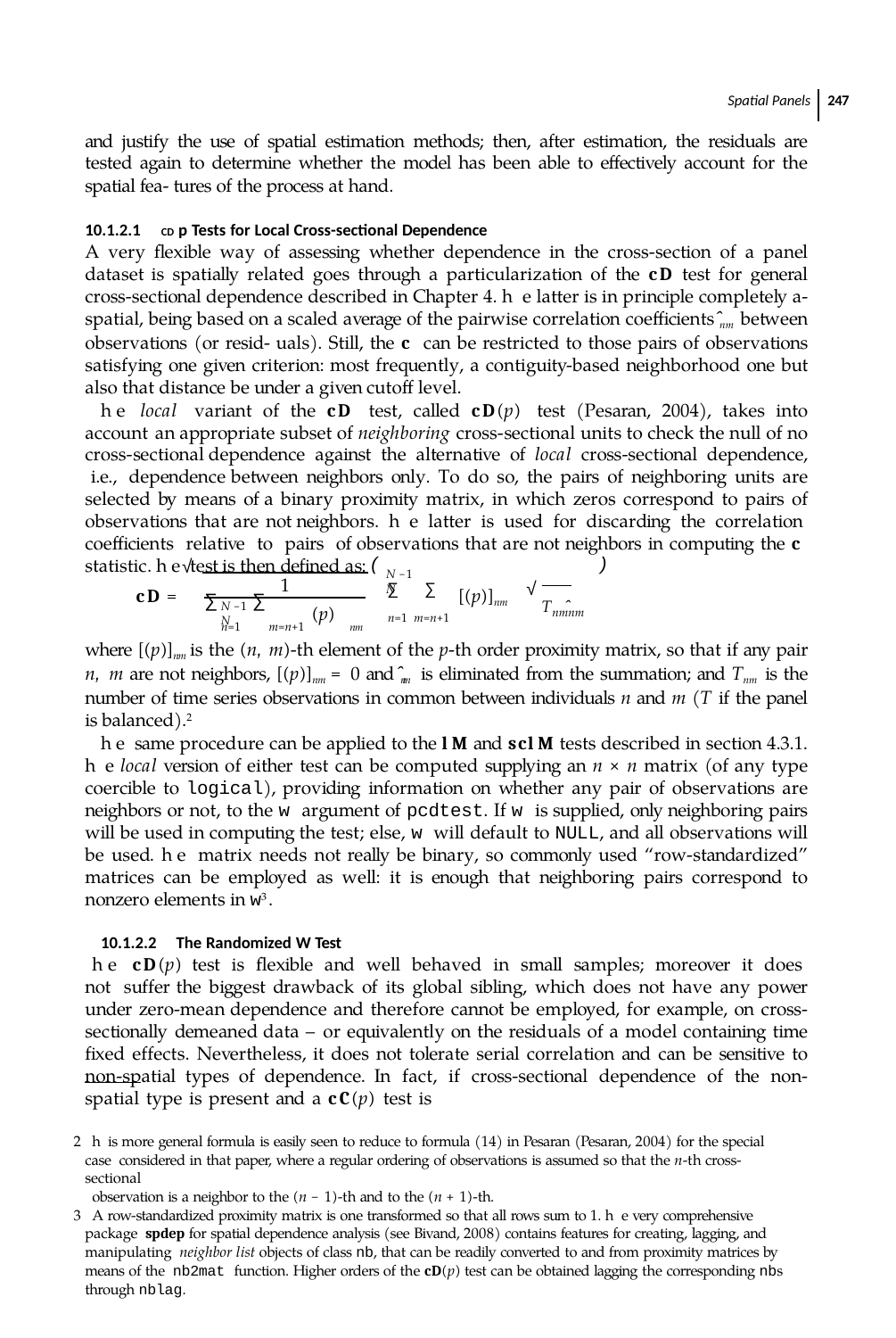

Spatial Panels  247

and justify the use of spatial estimation methods; then, after estimation, the residuals are tested again to determine whether the model has been able to effectively account for the spatial fea- tures of the process at hand.

10.1.2.1  CD p Tests for Local Cross-sectional Dependence
A very flexible way of assessing whether dependence in the cross-section of a panel dataset is spatially related goes through a particularization of the cd test for general cross-sectional dependence described in Chapter 4. he latter is in principle completely a-spatial, being based on a scaled average of the pairwise correlation coeﬃcients ̂nm  between observations (or resid- uals). Still, the cd can be restricted to those pairs of observations satisfying one given criterion: most frequently, a contiguity-based neighborhood one but also that distance be under a given cutoff level.
he local  variant of the cd  test, called cd(p)  test (Pesaran, 2004), takes into account an appropriate subset of neighboring cross-sectional units to check the null of no cross-sectional dependence  against  the  alternative  of  local  cross-sectional  dependence,  i.e.,  dependence between neighbors only. To do so, the pairs of neighboring units are selected by means of a binary proximity matrix, in which zeros correspond to pairs of observations that are not neighbors.  he  latter  is  used  for  discarding  the  correlation  coeﬃcients  relative  to  pairs  of observations that are not neighbors in computing the cd statistic. he test is then deﬁned as:

(	)
√
N −1  N
∑ ∑	√
1

cd =
[(p)]nm

Tnm̂nm
∑	∑
N −1	N

(p)
n=1 m=n+1
n=1	m=n+1	nm
where [(p)]nm is the (n, m)-th element of the p-th order proximity matrix, so that if any pair n, m are not neighbors, [(p)]nm = 0 and ̂nm is eliminated from the summation; and Tnm is the number of time series observations in common between individuals n and m (T if the panel is balanced).2
he same procedure can be applied to the lm and sclm tests described in section 4.3.1. he local version of either test can be computed supplying an n × n matrix (of any type coercible to logical), providing information on whether any pair of observations are neighbors or not, to the w argument of pcdtest. If w is supplied, only neighboring pairs will be used in computing the test; else, w will default to NULL, and all observations will be used. he matrix needs not really be binary, so commonly used “row-standardized” matrices can be employed as well: it is enough that neighboring pairs correspond to nonzero elements in w3.

10.1.2.2  The Randomized W Test
he  cd(p)  test  is  flexible  and  well  behaved  in  small  samples;  moreover  it  does  not  suffer the biggest drawback of its global sibling, which does not have any power under zero-mean dependence and therefore cannot be employed, for example, on cross-sectionally demeaned data – or equivalently on the residuals of a model containing time ﬁxed effects. Nevertheless, it does not tolerate serial correlation and can be sensitive to non-spatial types of dependence. In fact, if cross-sectional dependence of the non-spatial type is present and a cd(p)  test is

his more general formula is easily seen to reduce to formula (14) in Pesaran (Pesaran, 2004) for the special case considered in that paper, where a regular ordering of observations is assumed so that the n-th cross-sectional
observation is a neighbor to the (n − 1)-th and to the (n + 1)-th.
A row-standardized proximity matrix is one transformed so that all rows sum to 1. he very comprehensive package spdep for spatial dependence analysis (see Bivand, 2008) contains features for creating, lagging, and manipulating neighbor list objects of class nb, that can be readily converted to and from proximity matrices by means of the nb2mat function. Higher orders of the cd(p) test can be obtained lagging the corresponding nbs through nblag.